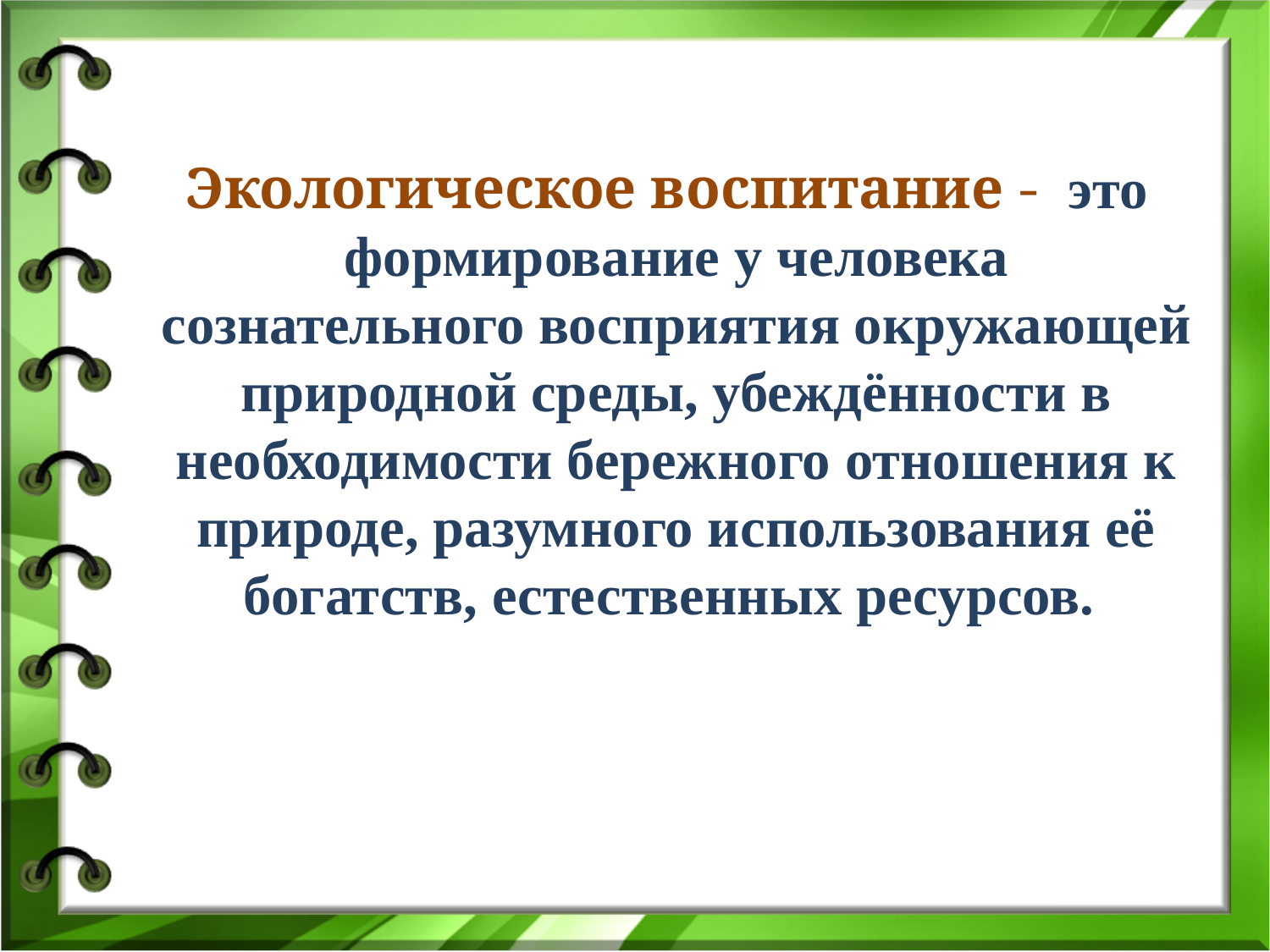

#
   Экологическое воспитание -  это  формирование у человека сознательного восприятия окружающей природной среды, убеждённости в необходимости бережного отношения к природе, разумного использования её богатств, естественных ресурсов.